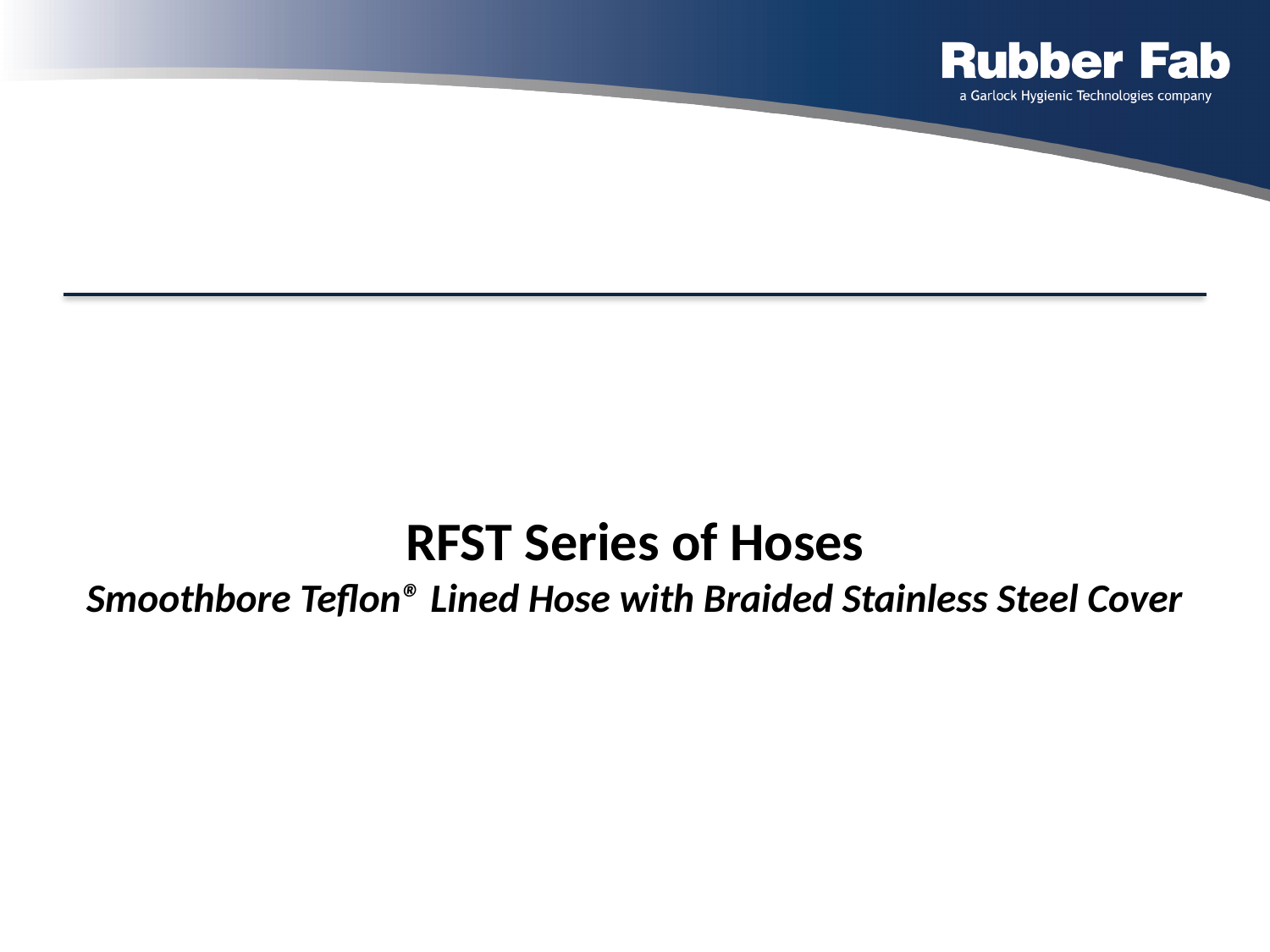

# RFST Series of Hoses Smoothbore Teflon® Lined Hose with Braided Stainless Steel Cover